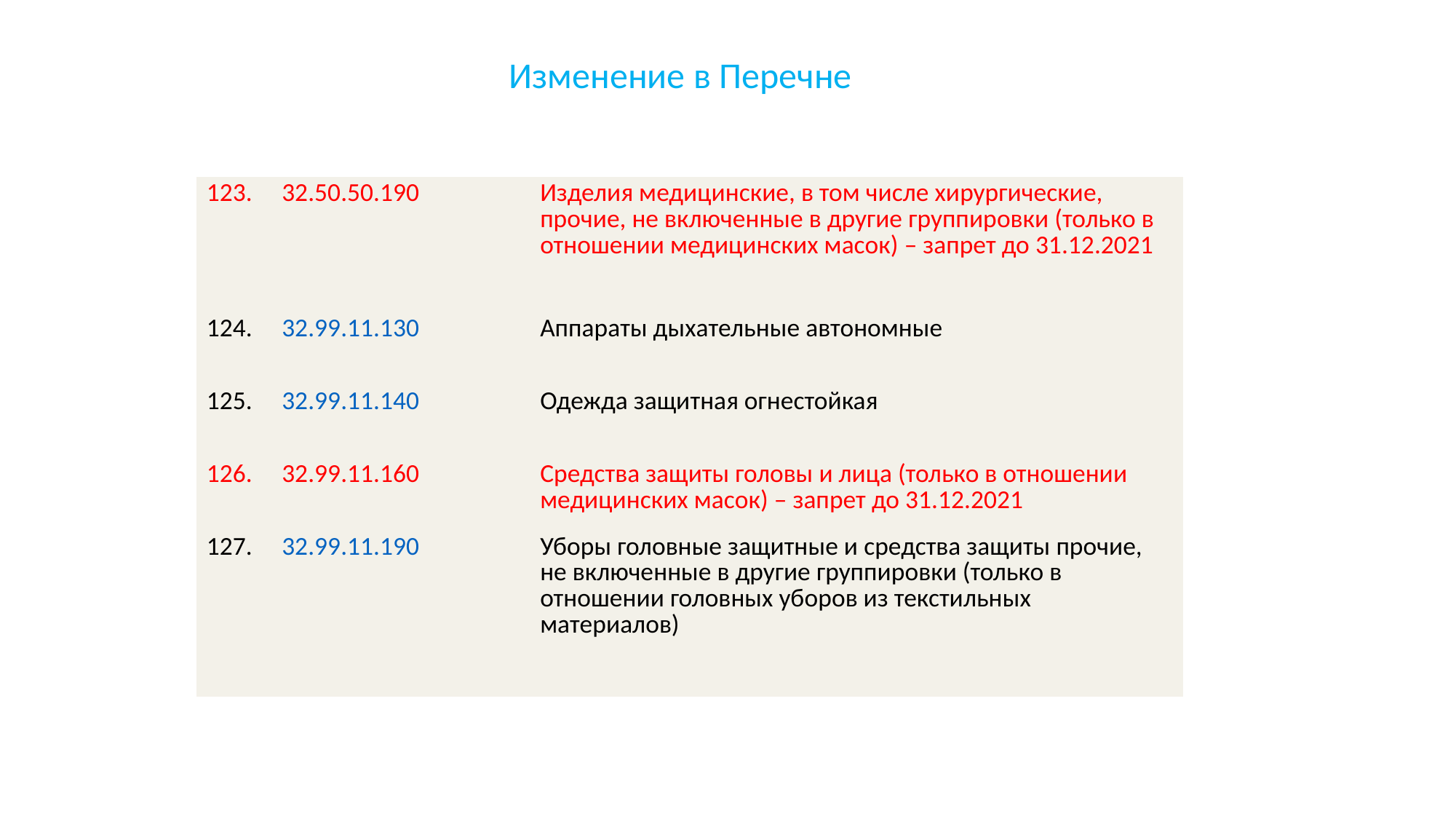

# Изменение в Перечне
| 123. | 32.50.50.190 | Изделия медицинские, в том числе хирургические, прочие, не включенные в другие группировки (только в отношении медицинских масок) – запрет до 31.12.2021 |
| --- | --- | --- |
| 124. | 32.99.11.130 | Аппараты дыхательные автономные |
| 125. | 32.99.11.140 | Одежда защитная огнестойкая |
| 126. | 32.99.11.160 | Средства защиты головы и лица (только в отношении медицинских масок) – запрет до 31.12.2021 |
| 127. | 32.99.11.190 | Уборы головные защитные и средства защиты прочие, не включенные в другие группировки (только в отношении головных уборов из текстильных материалов) |